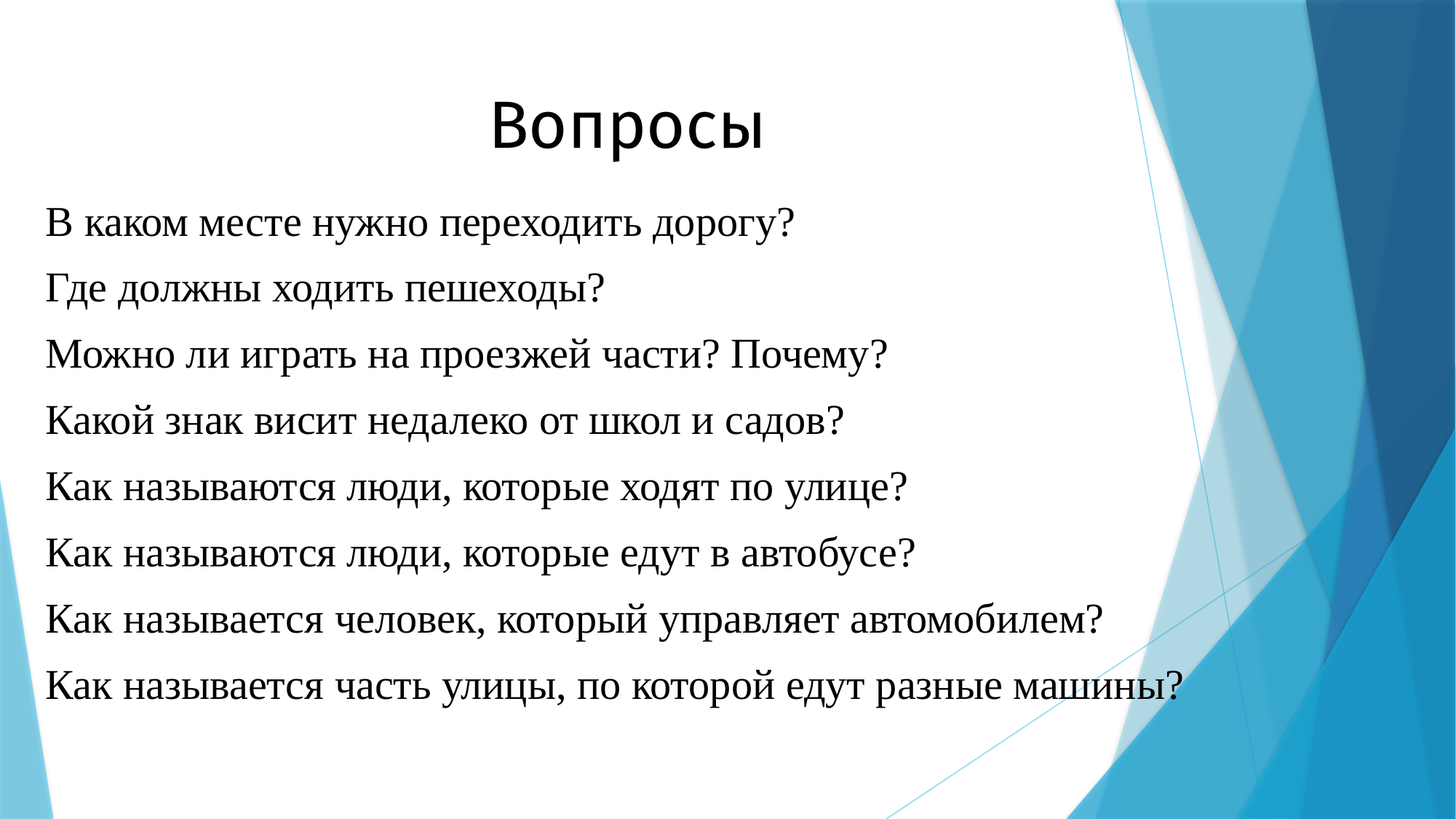

Вопросы
В каком месте нужно переходить дорогу?
Где должны ходить пешеходы?
Можно ли играть на проезжей части? Почему?
Какой знак висит недалеко от школ и садов?
Как называются люди, которые ходят по улице?
Как называются люди, которые едут в автобусе?
Как называется человек, который управляет автомобилем?
Как называется часть улицы, по которой едут разные машины?